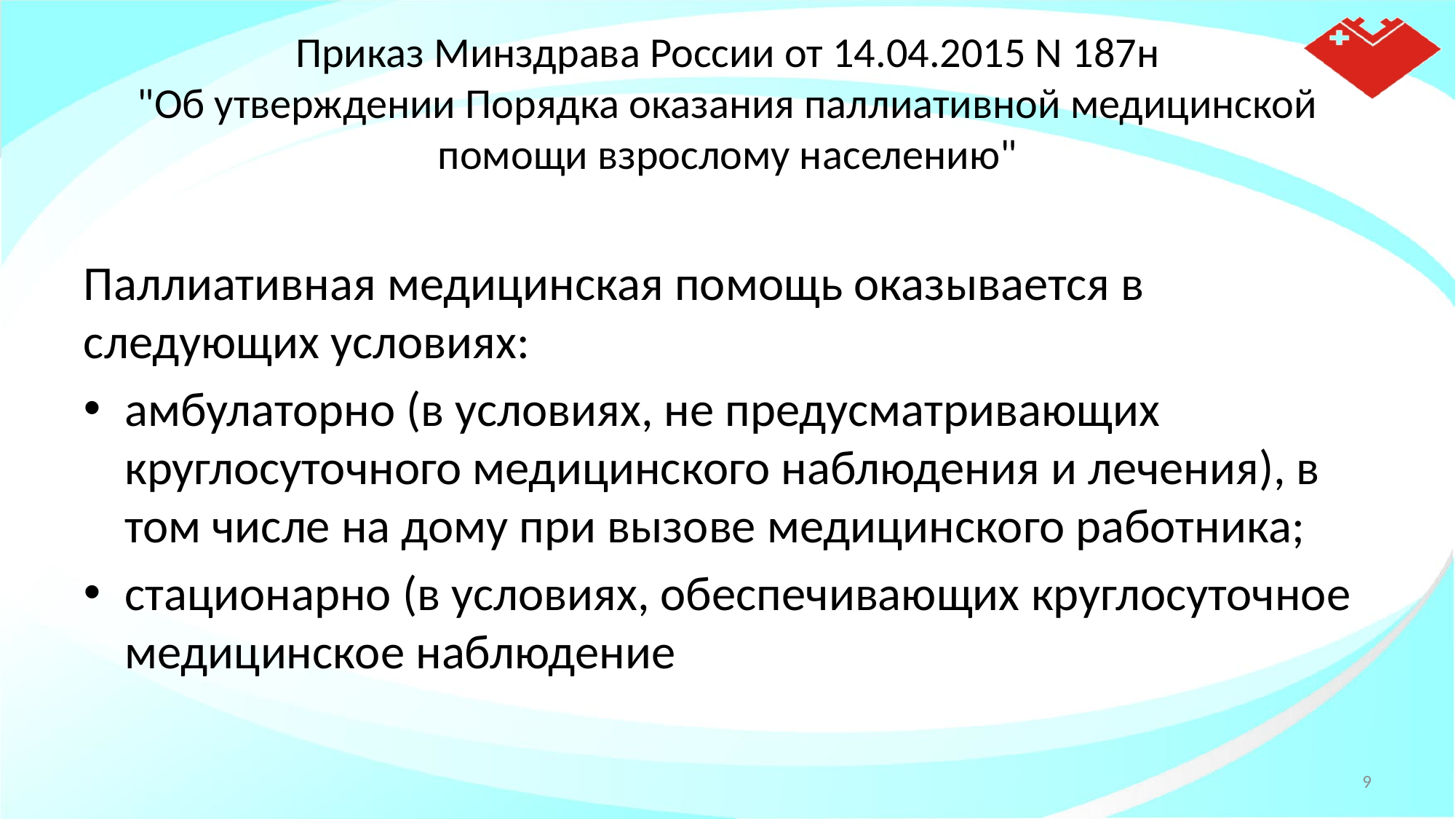

# Приказ Минздрава России от 14.04.2015 N 187н "Об утверждении Порядка оказания паллиативной медицинской помощи взрослому населению"
Паллиативная медицинская помощь оказывается в следующих условиях:
амбулаторно (в условиях, не предусматривающих круглосуточного медицинского наблюдения и лечения), в том числе на дому при вызове медицинского работника;
стационарно (в условиях, обеспечивающих круглосуточное медицинское наблюдение
9